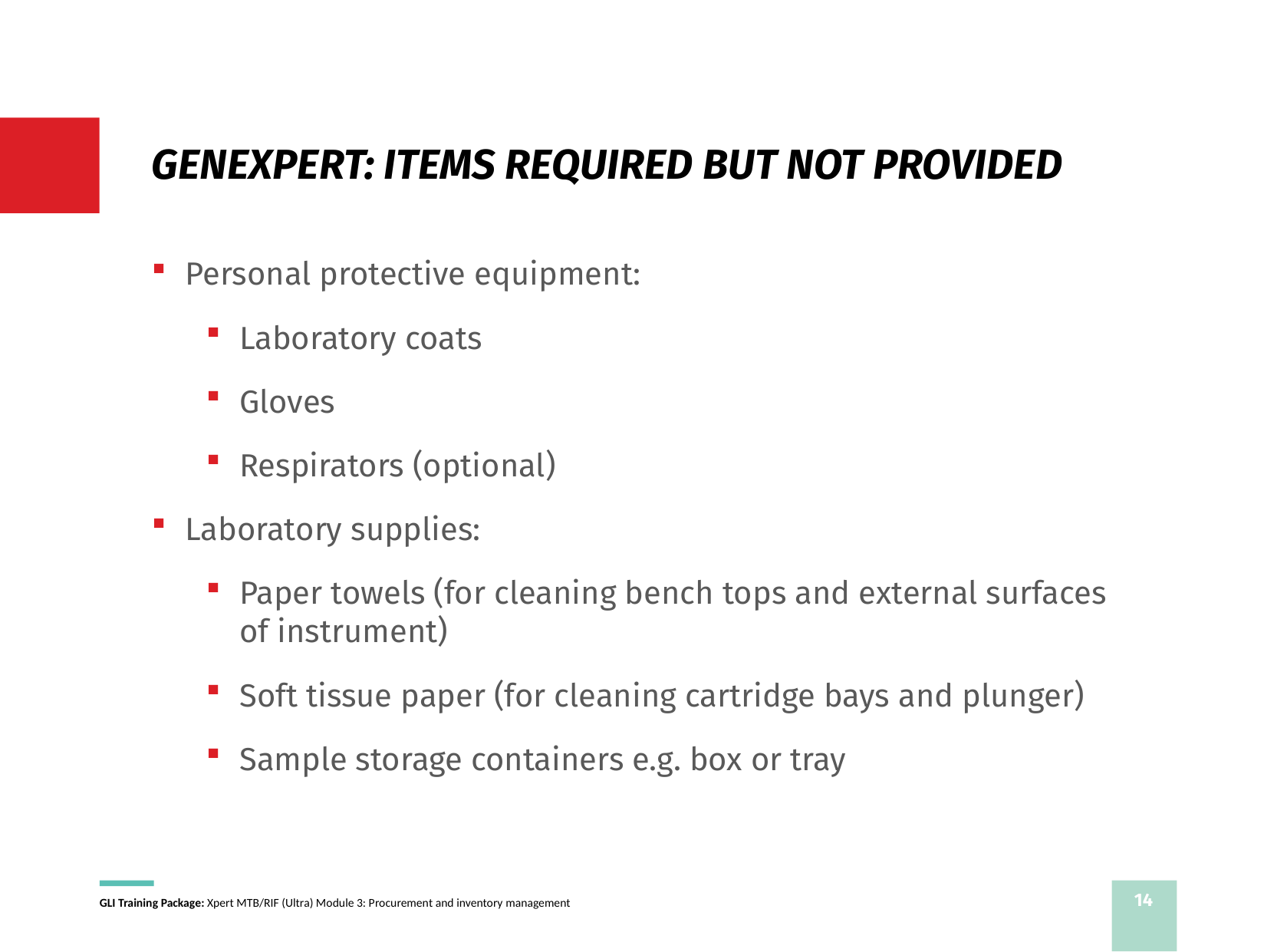

# GENEXPERT: ITEMS REQUIRED BUT NOT PROVIDED
Personal protective equipment:
Laboratory coats
Gloves
Respirators (optional)
Laboratory supplies:
Paper towels (for cleaning bench tops and external surfaces of instrument)
Soft tissue paper (for cleaning cartridge bays and plunger)
Sample storage containers e.g. box or tray